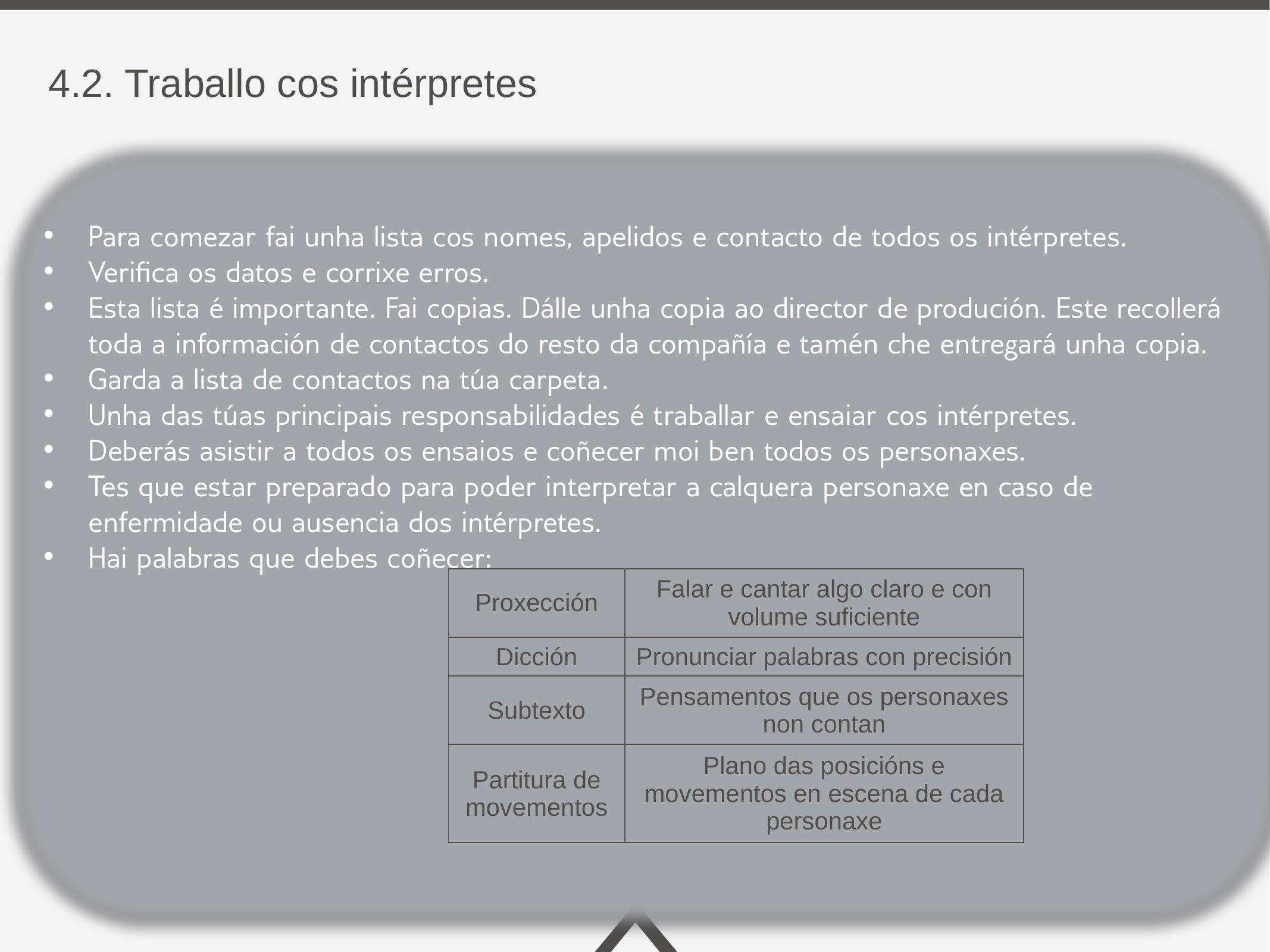

4.2. Traballo cos intérpretes

Para comezar fai unha lista cos nomes, apelidos e contacto de todos os intérpretes.
Verifica os datos e corrixe erros.
Esta lista é importante. Fai copias. Dálle unha copia ao director de produción. Este recollerá toda a información de contactos do resto da compañía e tamén che entregará unha copia.
Garda a lista de contactos na túa carpeta.
Unha das túas principais responsabilidades é traballar e ensaiar cos intérpretes.
Deberás asistir a todos os ensaios e coñecer moi ben todos os personaxes.
Tes que estar preparado para poder interpretar a calquera personaxe en caso de enfermidade ou ausencia dos intérpretes.
Hai palabras que debes coñecer:

| Proxección | Falar e cantar algo claro e con volume suficiente |
| --- | --- |
| Dicción | Pronunciar palabras con precisión |
| Subtexto | Pensamentos que os personaxes non contan |
| Partitura de movementos | Plano das posicións e movementos en escena de cada personaxe |